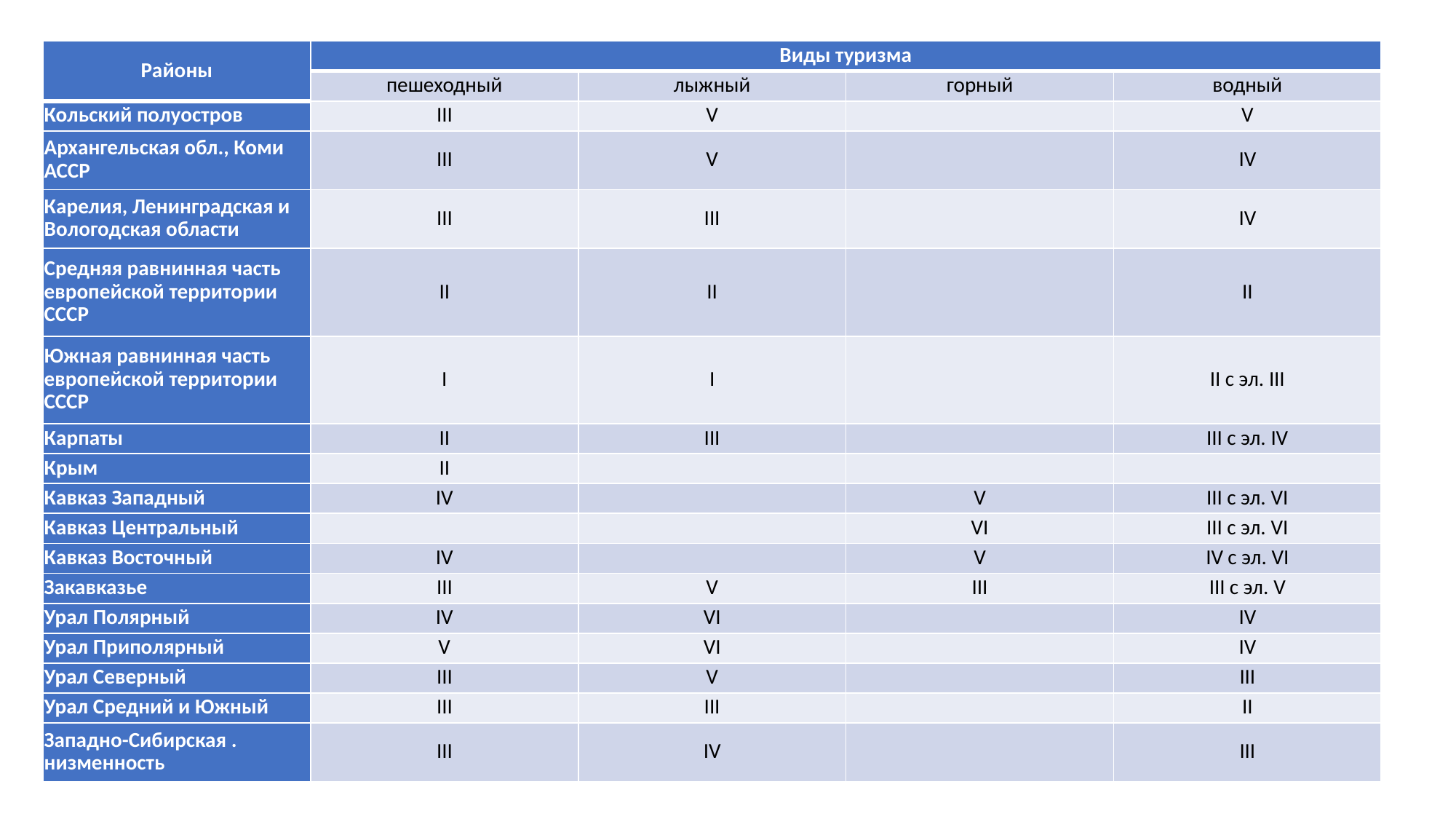

| Районы | Виды туризма |  |  |  |
| --- | --- | --- | --- | --- |
|  | пешеходный | лыжный | горный | водный |
| Кольский полуостров | III | V |  | V |
| Архангельская обл., Коми АССР | III | V |  | IV |
| Карелия, Ленинградская и Вологодская области | III | III |  | IV |
| Средняя равнинная часть европейской территории СССР | II | II |  | II |
| Южная равнинная часть европейской территории СССР | I | I |  | II с эл. III |
| Карпаты | II | III |  | III с эл. IV |
| Крым | II |  |  |  |
| Кавказ Западный | IV |  | V | III с эл. VI |
| Кавказ Центральный |  |  | VI | III с эл. VI |
| Кавказ Восточный | IV |  | V | IV с эл. VI |
| Закавказье | III | V | III | III с эл. V |
| Урал Полярный | IV | VI |  | IV |
| Урал Приполярный | V | VI |  | IV |
| Урал Северный | III | V |  | III |
| Урал Средний и Южный | III | III |  | II |
| Западно-Сибирская . низменность | III | IV |  | III |